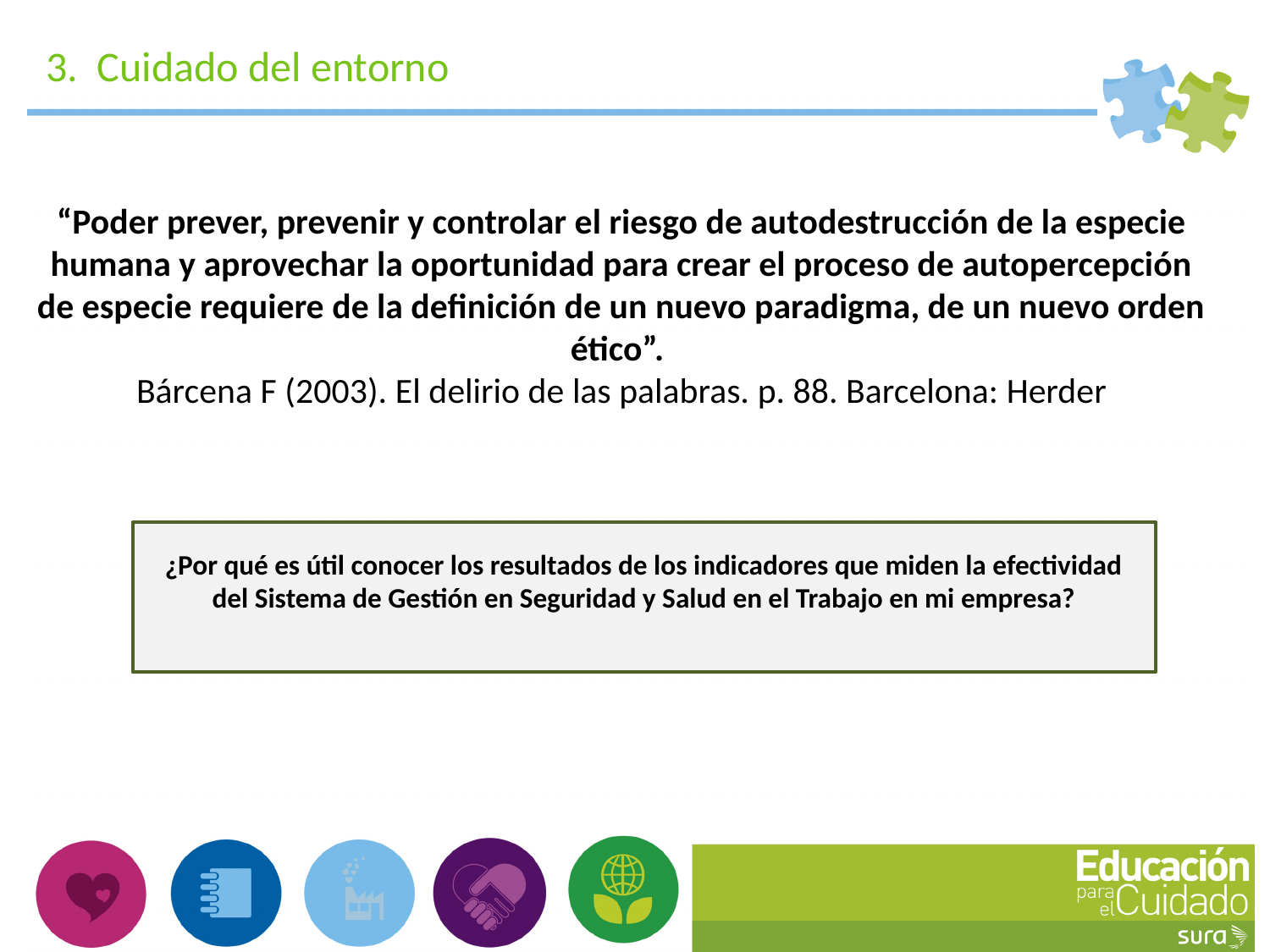

3.  Cuidado del entorno
“Poder prever, prevenir y controlar el riesgo de autodestrucción de la especie humana y aprovechar la oportunidad para crear el proceso de autopercepción de especie requiere de la definición de un nuevo paradigma, de un nuevo orden ético”.
Bárcena F (2003). El delirio de las palabras. p. 88. Barcelona: Herder

¿Por qué es útil conocer los resultados de los indicadores que miden la efectividad del Sistema de Gestión en Seguridad y Salud en el Trabajo en mi empresa?